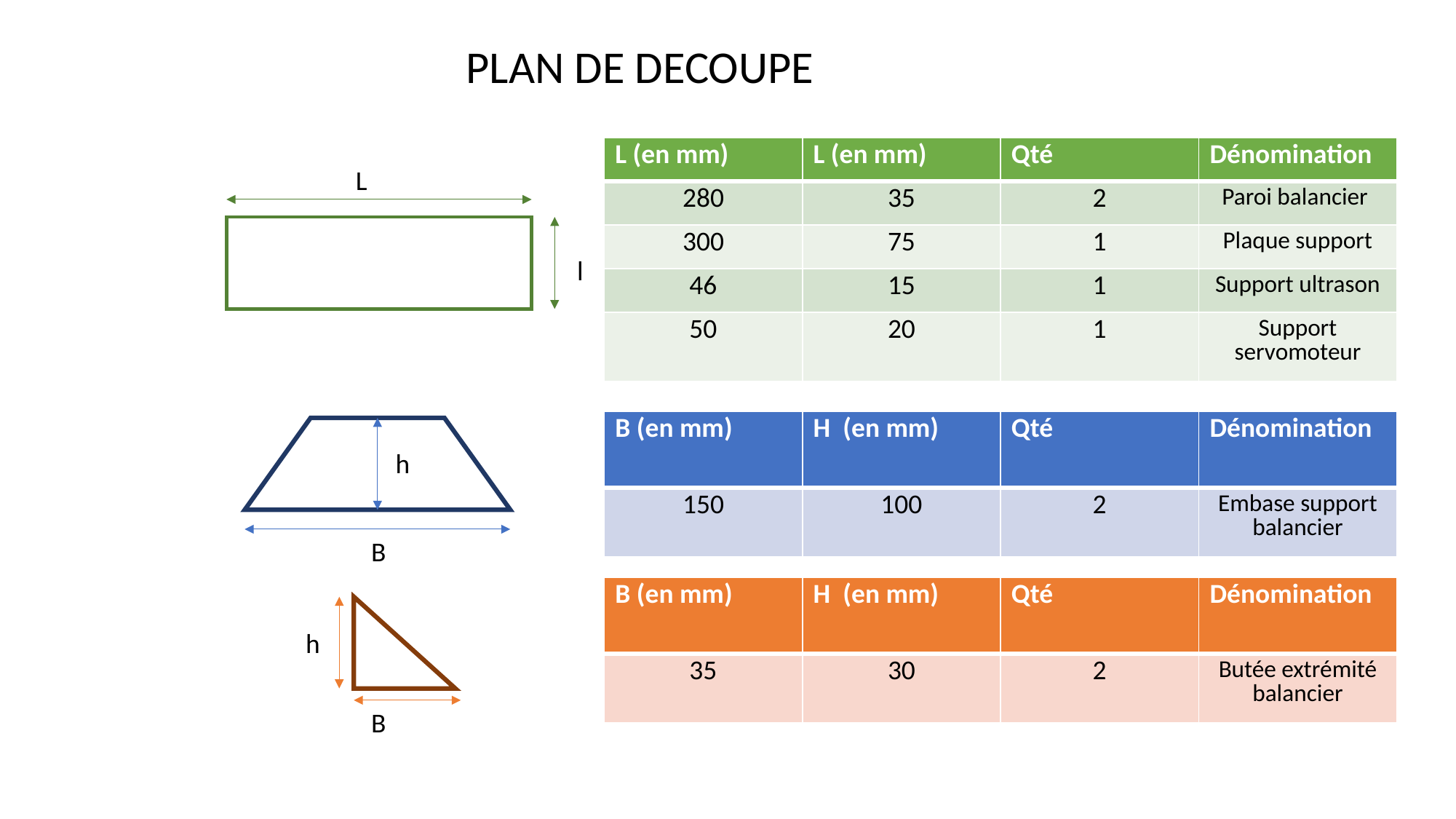

PLAN DE DECOUPE
| L (en mm) | L (en mm) | Qté | Dénomination |
| --- | --- | --- | --- |
| 280 | 35 | 2 | Paroi balancier |
| 300 | 75 | 1 | Plaque support |
| 46 | 15 | 1 | Support ultrason |
| 50 | 20 | 1 | Support servomoteur |
L

l
| B (en mm) | H (en mm) | Qté | Dénomination |
| --- | --- | --- | --- |
| 150 | 100 | 2 | Embase support balancier |

h
B
| B (en mm) | H (en mm) | Qté | Dénomination |
| --- | --- | --- | --- |
| 35 | 30 | 2 | Butée extrémité balancier |

h
B